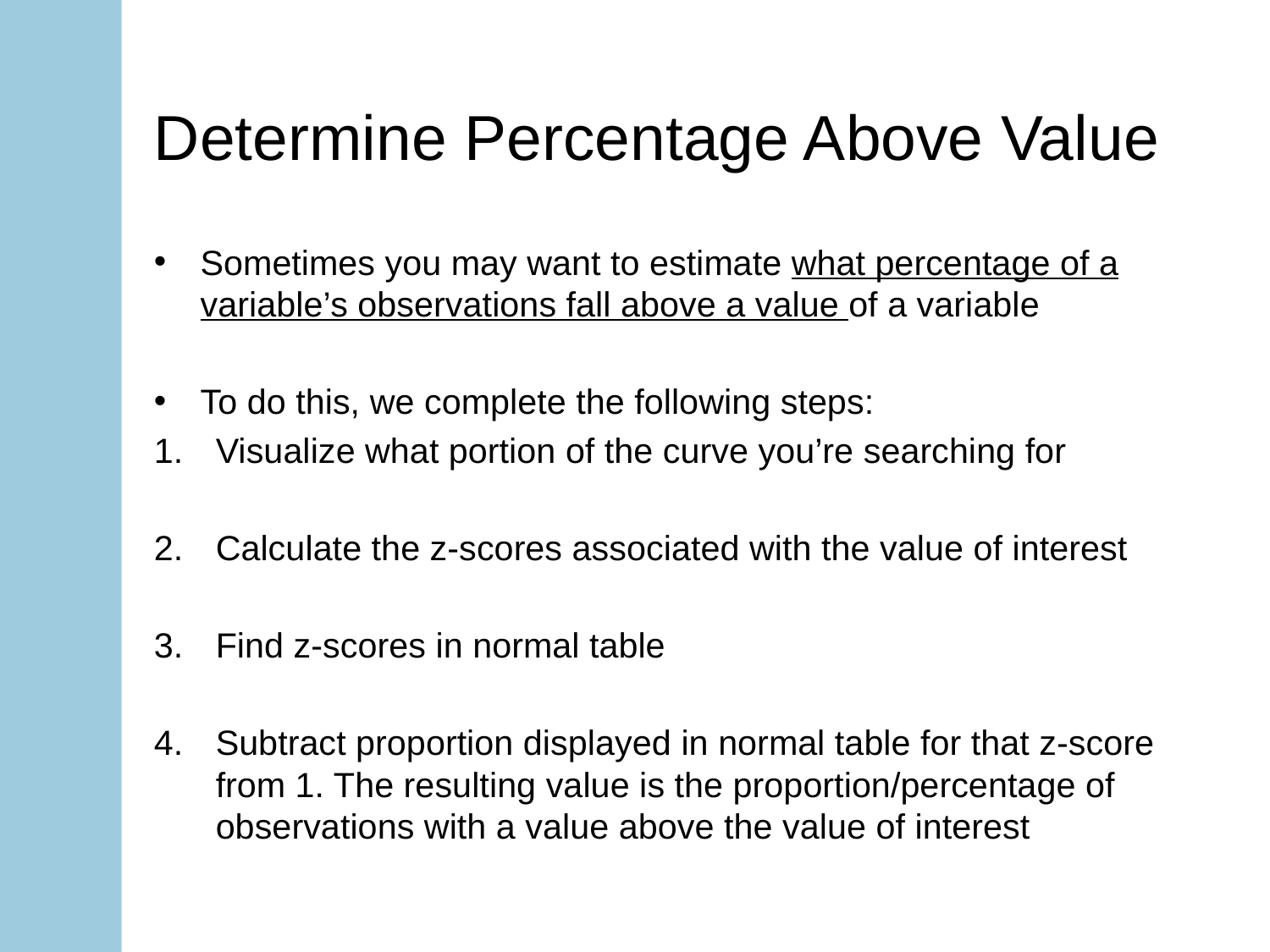

# Determine Percentage Above Value
Sometimes you may want to estimate what percentage of a variable’s observations fall above a value of a variable

To do this, we complete the following steps:
Visualize what portion of the curve you’re searching for

Calculate the z-scores associated with the value of interest

Find z-scores in normal table

Subtract proportion displayed in normal table for that z-score from 1. The resulting value is the proportion/percentage of observations with a value above the value of interest